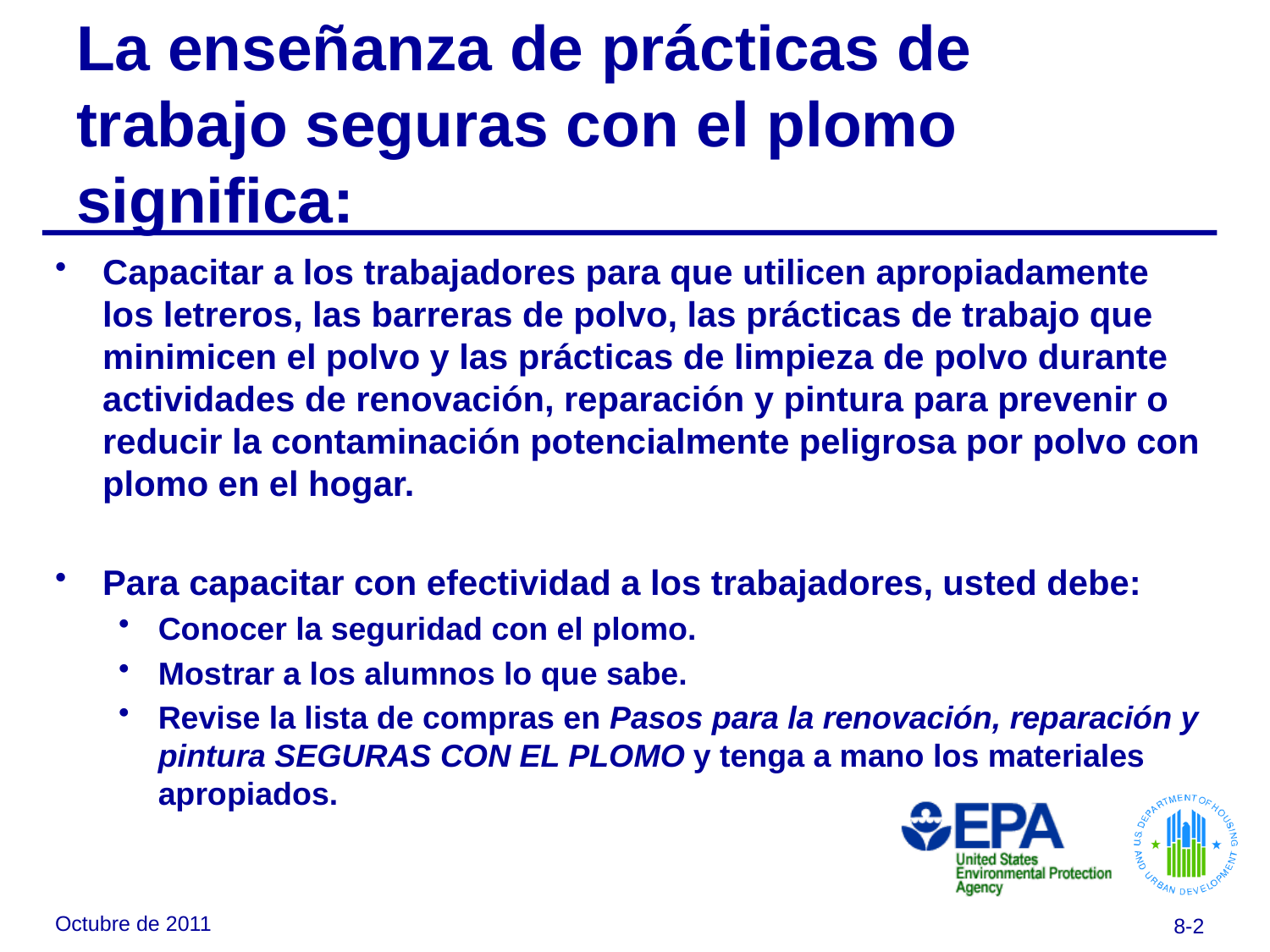

# La enseñanza de prácticas de trabajo seguras con el plomo significa:
Capacitar a los trabajadores para que utilicen apropiadamente los letreros, las barreras de polvo, las prácticas de trabajo que minimicen el polvo y las prácticas de limpieza de polvo durante actividades de renovación, reparación y pintura para prevenir o reducir la contaminación potencialmente peligrosa por polvo con plomo en el hogar.

Para capacitar con efectividad a los trabajadores, usted debe:
Conocer la seguridad con el plomo.
Mostrar a los alumnos lo que sabe.
Revise la lista de compras en Pasos para la renovación, reparación y pintura SEGURAS CON EL PLOMO y tenga a mano los materiales apropiados.

Octubre de 2011
8-2